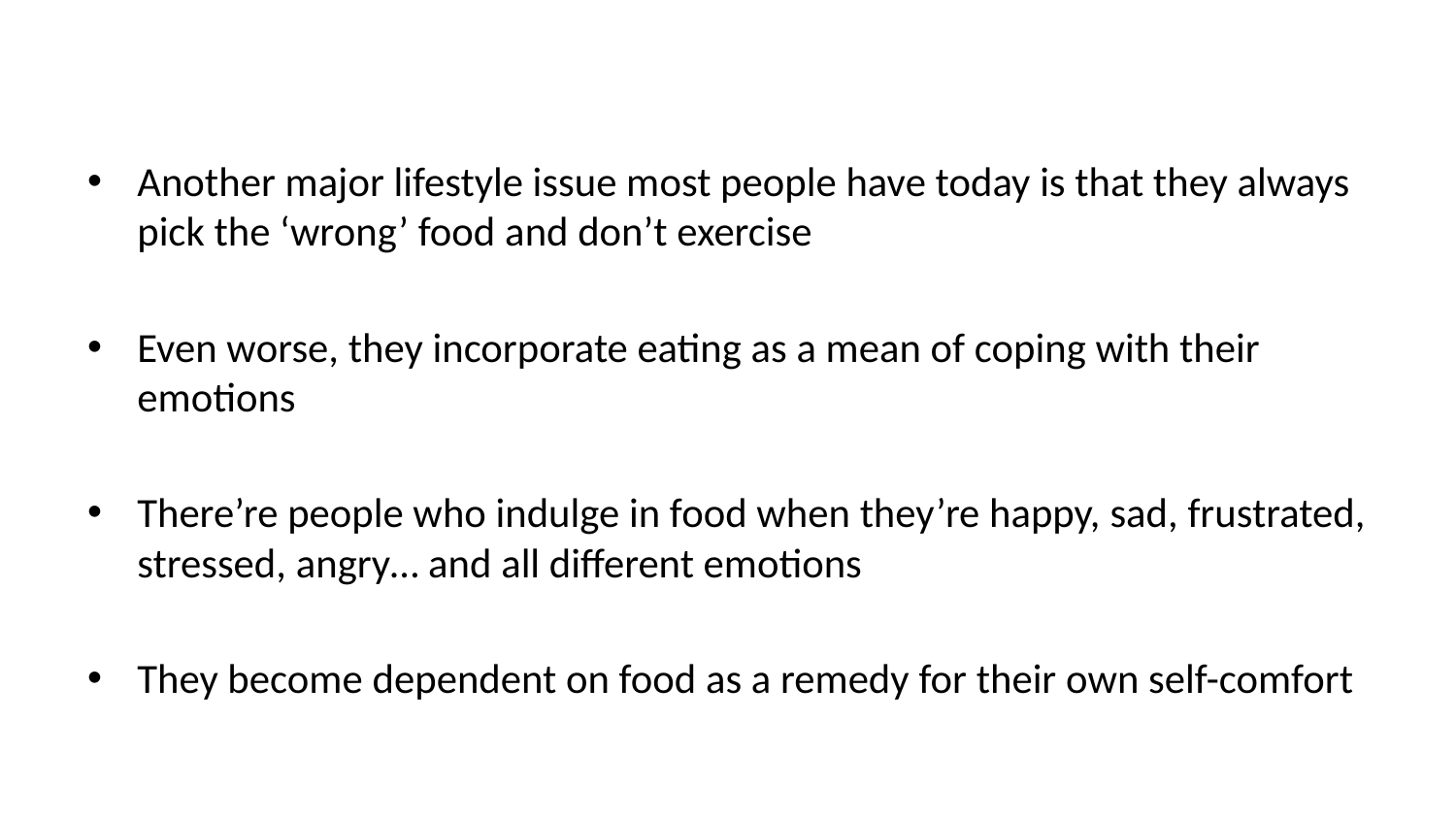

Another major lifestyle issue most people have today is that they always pick the ‘wrong’ food and don’t exercise

Even worse, they incorporate eating as a mean of coping with their emotions

There’re people who indulge in food when they’re happy, sad, frustrated, stressed, angry… and all different emotions

They become dependent on food as a remedy for their own self-comfort